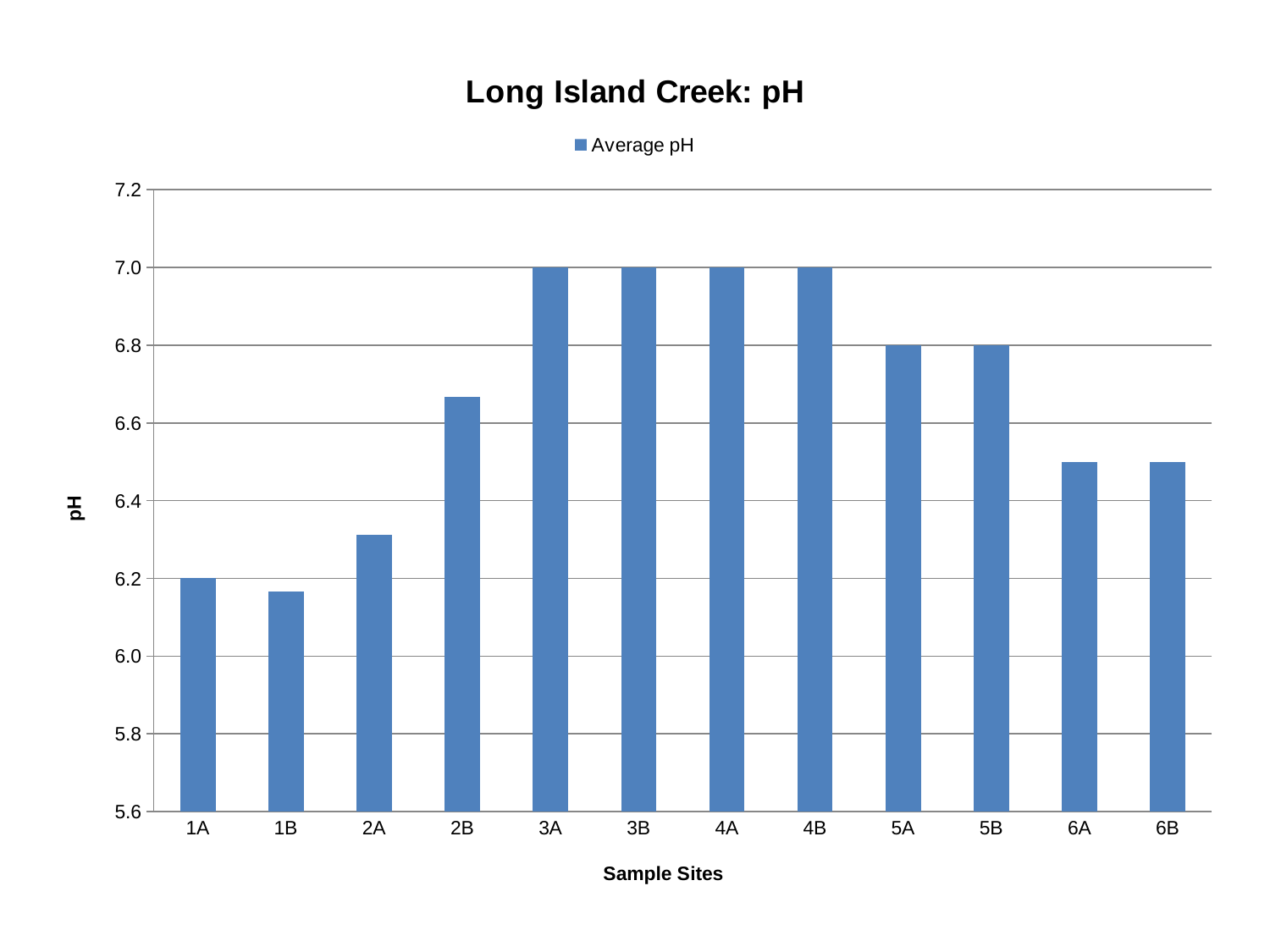

### Chart: Long Island Creek: pH

| Category |  |
|---|---|
| 1A | 6.2 |
| 1B | 6.166666666666667 |
| 2A | 6.312499999999999 |
| 2B | 6.666666666666667 |
| 3A | 7.0 |
| 3B | 7.0 |
| 4A | 7.0 |
| 4B | 7.0 |
| 5A | 6.8 |
| 5B | 6.8 |
| 6A | 6.5 |
| 6B | 6.5 |